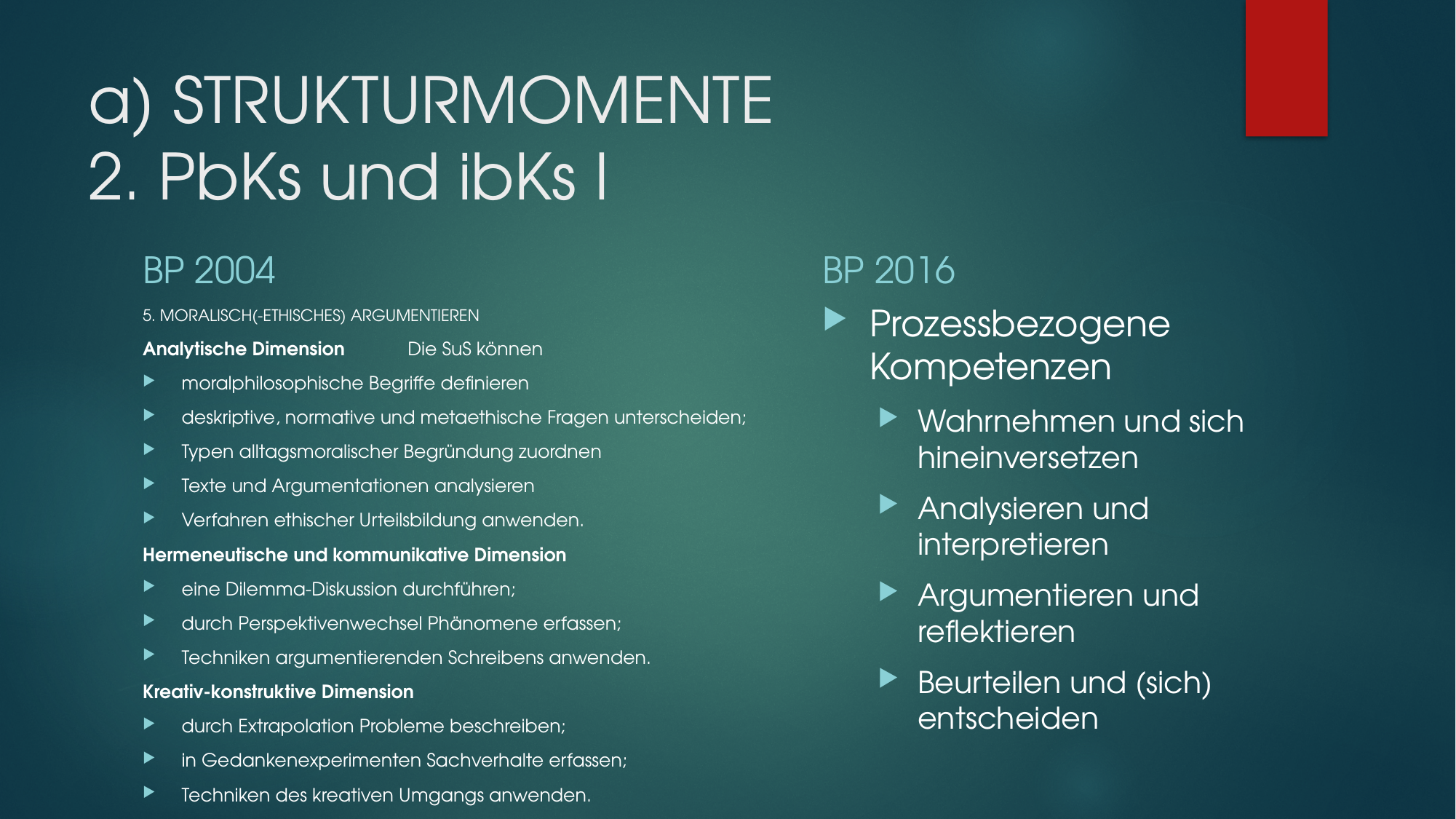

# a) STRUKTURMOMENTE 2. PbKs und ibKs I
BP 2004
BP 2016
Prozessbezogene Kompetenzen
Wahrnehmen und sich hineinversetzen
Analysieren und interpretieren
Argumentieren und reflektieren
Beurteilen und (sich) entscheiden
5. MORALISCH(-ETHISCHES) ARGUMENTIEREN
Analytische Dimension			Die SuS können
moralphilosophische Begriffe definieren
deskriptive, normative und metaethische Fragen unterscheiden;
Typen alltagsmoralischer Begründung zuordnen
Texte und Argumentationen analysieren
Verfahren ethischer Urteilsbildung anwenden.
Hermeneutische und kommunikative Dimension
eine Dilemma-Diskussion durchführen;
durch Perspektivenwechsel Phänomene erfassen;
Techniken argumentierenden Schreibens anwenden.
Kreativ-konstruktive Dimension
durch Extrapolation Probleme beschreiben;
in Gedankenexperimenten Sachverhalte erfassen;
Techniken des kreativen Umgangs anwenden.